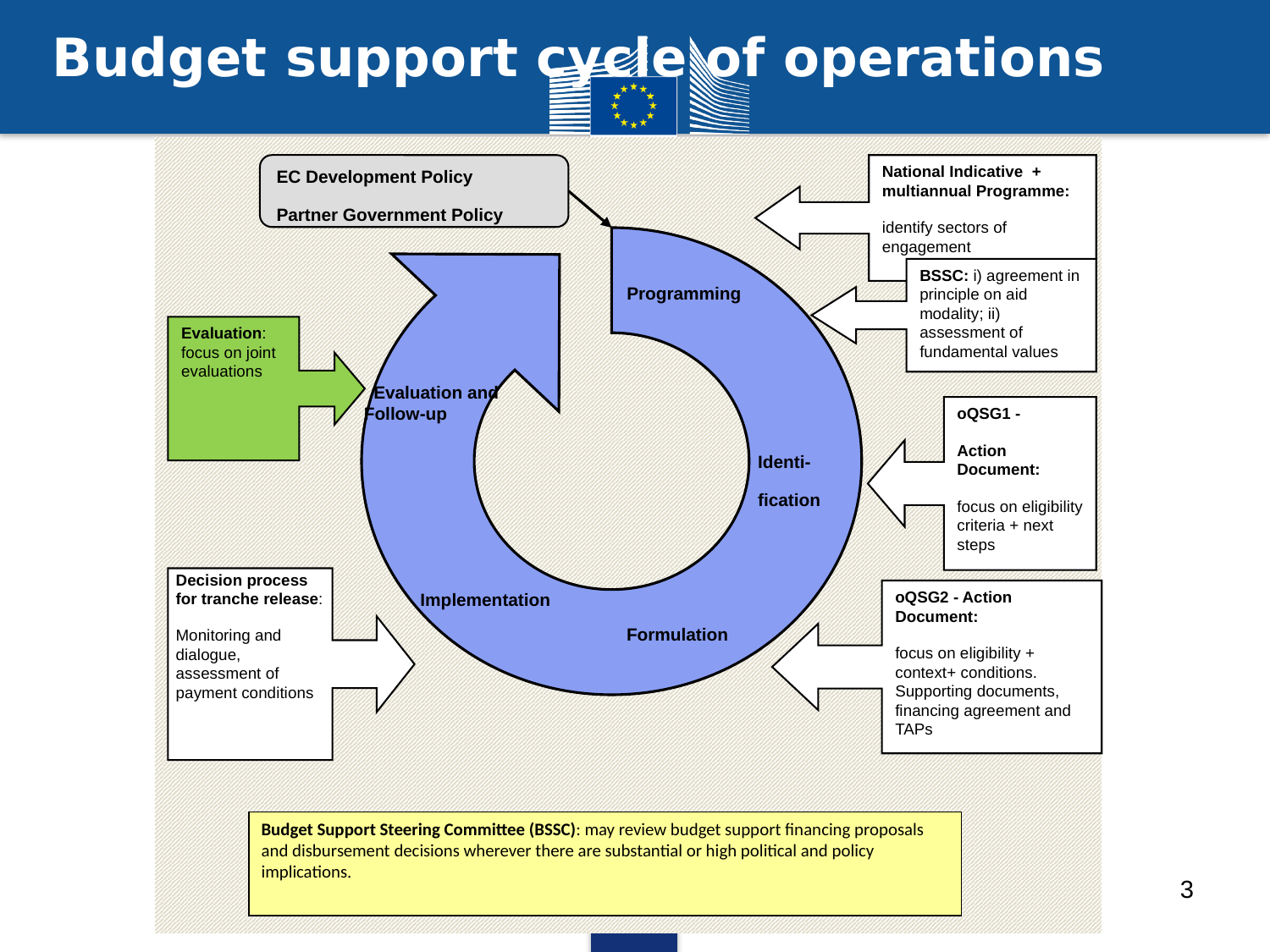

# Budget support cycle of operations

EC Development Policy
Partner Government Policy
National Indicative  + multiannual Programme:
identify sectors of engagement

BSSC: i) agreement in principle on aid modality; ii) assessment of fundamental values
Programming
Evaluation: focus on joint evaluations
  Evaluation and Follow-up
oQSG1 -
Action Document:
focus on eligibility criteria + next steps
Identi-
fication
Decision process for tranche release:
Monitoring and dialogue, assessment of payment conditions
oQSG2 - Action Document:
focus on eligibility + context+ conditions. Supporting documents, financing agreement and TAPs
Implementation
Formulation
Budget Support Steering Committee (BSSC): may review budget support financing proposals and disbursement decisions wherever there are substantial or high political and policy implications.
3